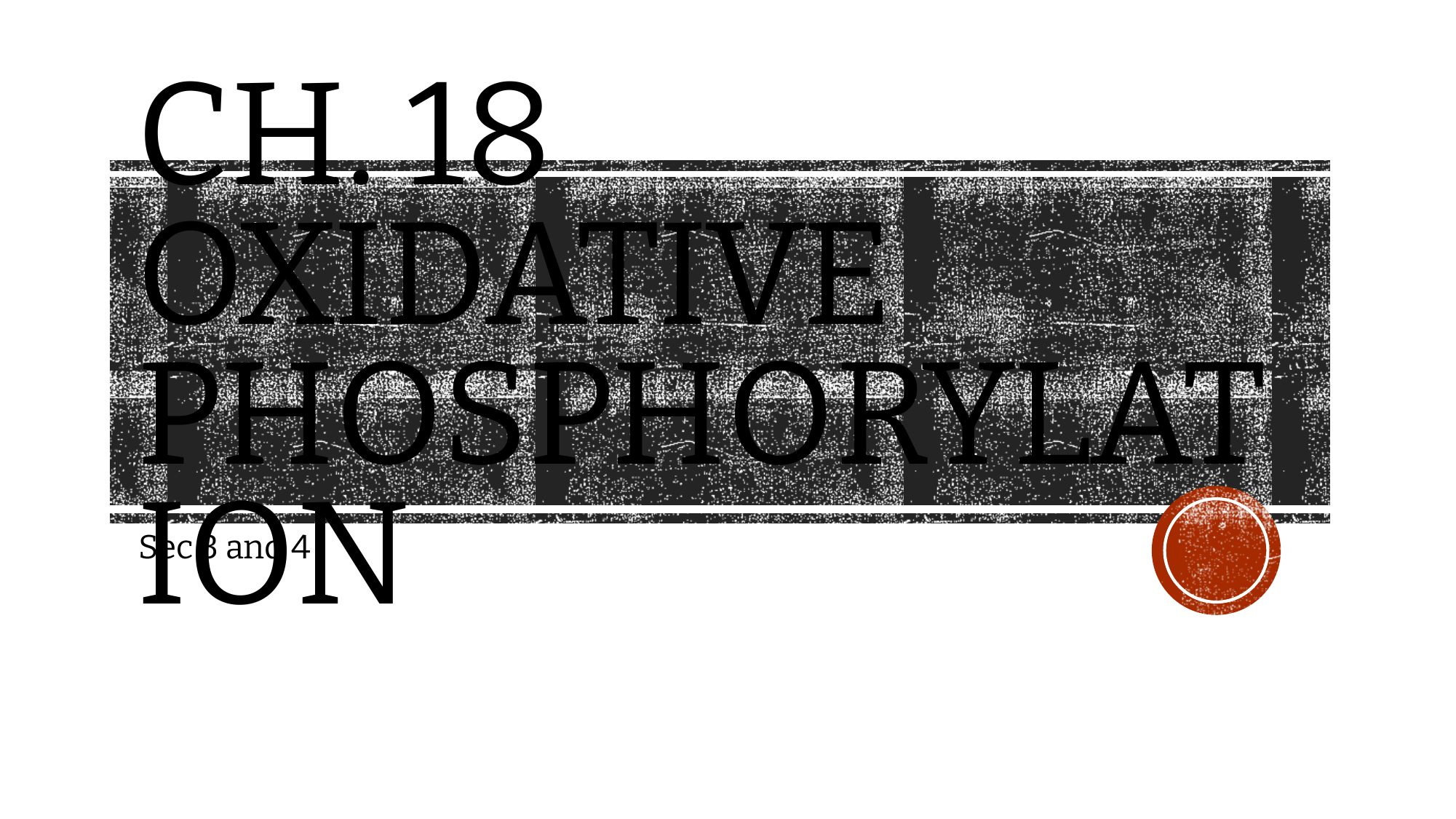

# Ch. 18 Oxidative Phosphorylation
Sec 3 and 4